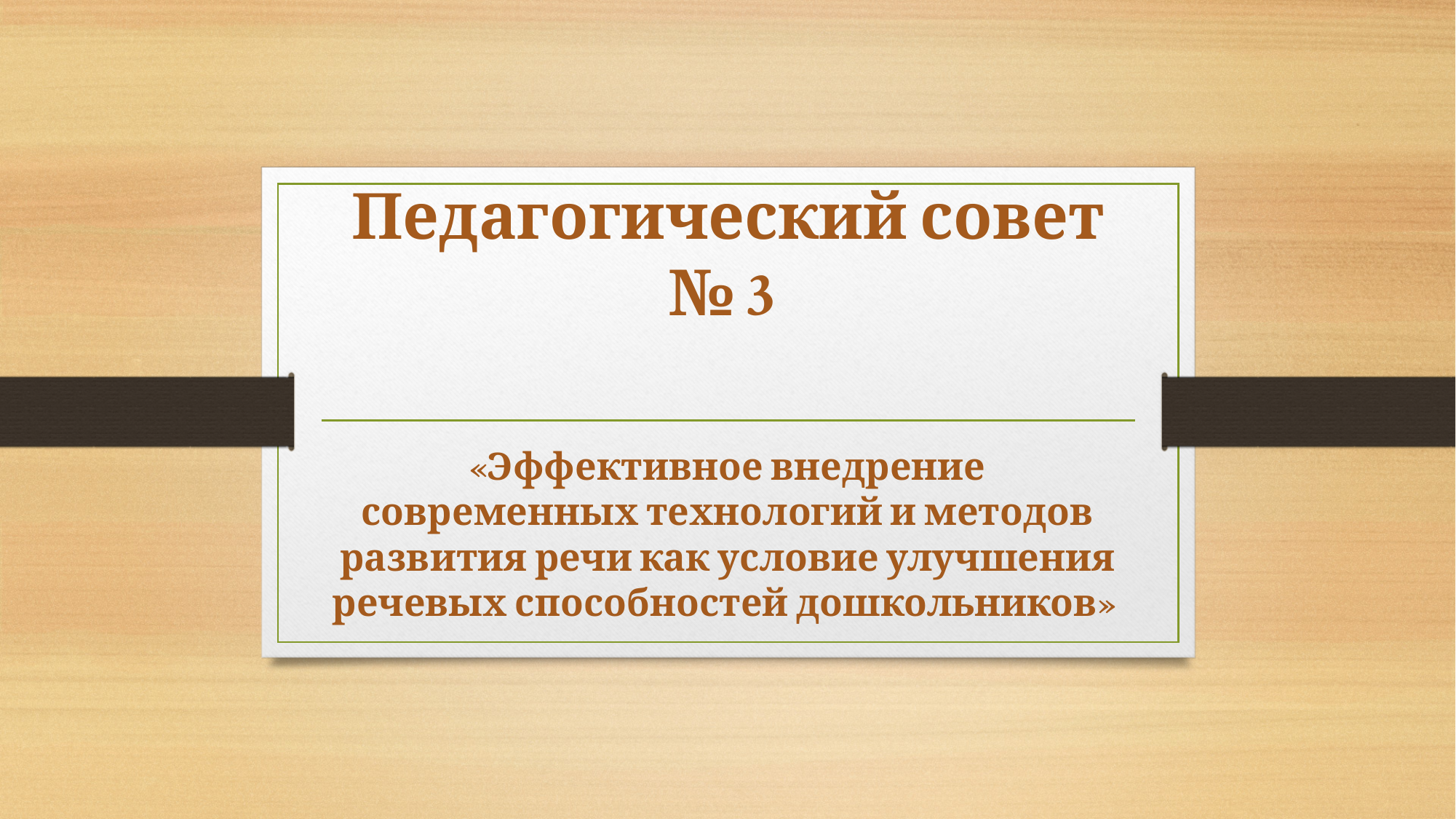

# Педагогический совет № 3
«Эффективное внедрение современных технологий и методов развития речи как условие улучшения речевых способностей дошкольников»